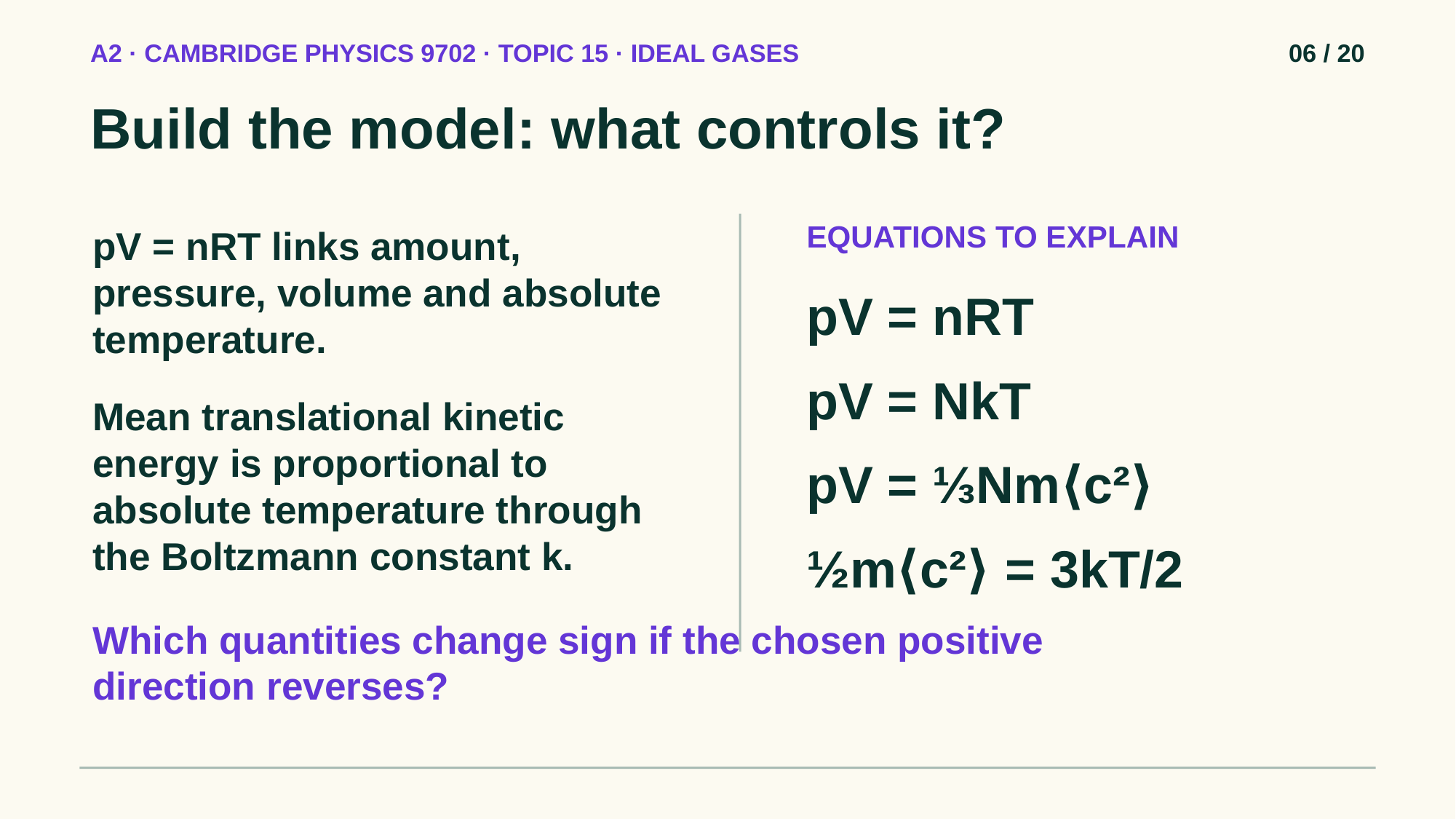

A2 · CAMBRIDGE PHYSICS 9702 · TOPIC 15 · IDEAL GASES
06 / 20
Build the model: what controls it?
EQUATIONS TO EXPLAIN

pV = nRT links amount, pressure, volume and absolute temperature.
pV = nRT
pV = NkT
Mean translational kinetic energy is proportional to absolute temperature through the Boltzmann constant k.
pV = ⅓Nm⟨c²⟩
½m⟨c²⟩ = 3kT/2
Which quantities change sign if the chosen positive direction reverses?